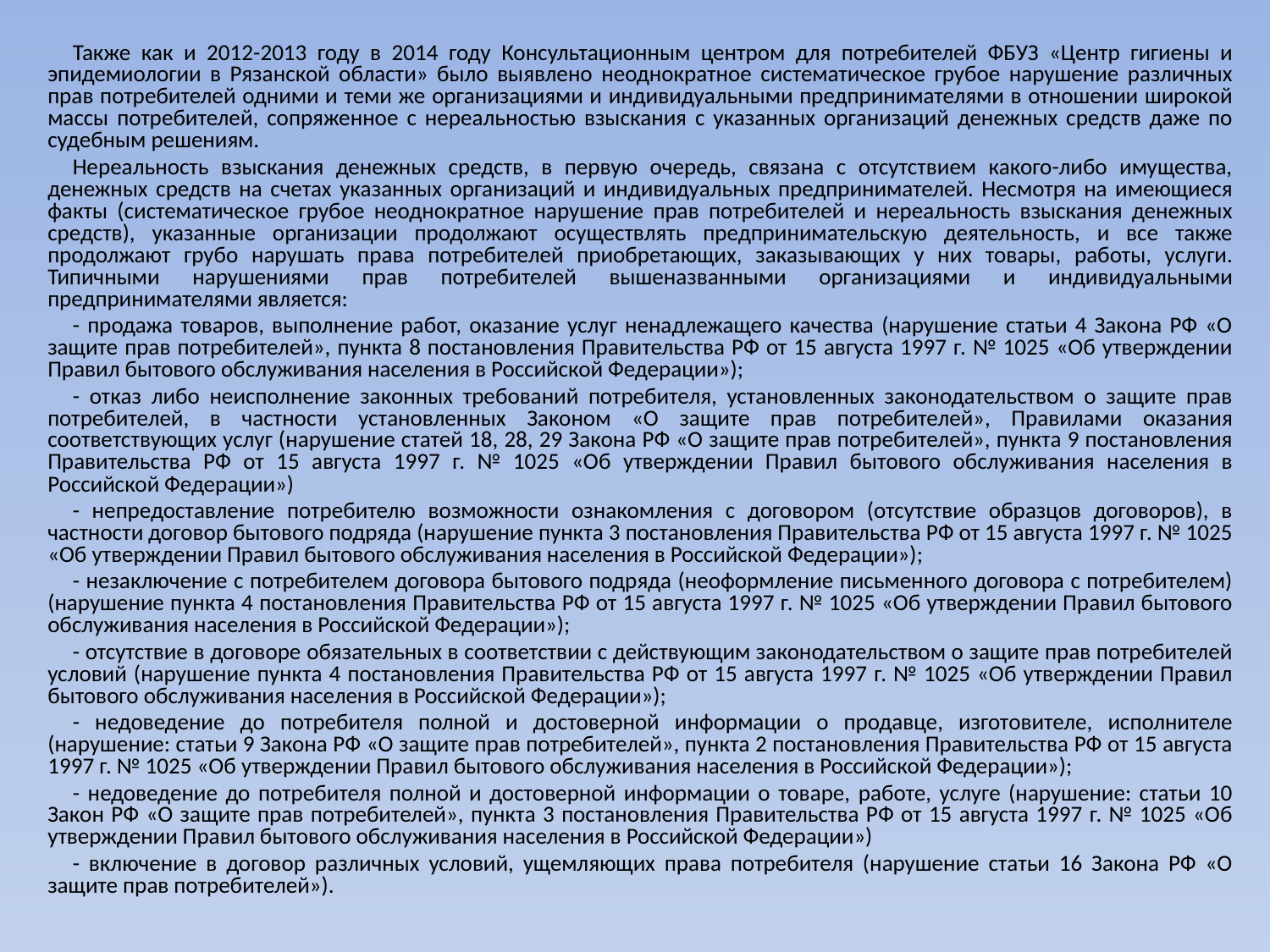

Также как и 2012-2013 году в 2014 году Консультационным центром для потребителей ФБУЗ «Центр гигиены и эпидемиологии в Рязанской области» было выявлено неоднократное систематическое грубое нарушение различных прав потребителей одними и теми же организациями и индивидуальными предпринимателями в отношении широкой массы потребителей, сопряженное с нереальностью взыскания с указанных организаций денежных средств даже по судебным решениям.
Нереальность взыскания денежных средств, в первую очередь, связана с отсутствием какого-либо имущества, денежных средств на счетах указанных организаций и индивидуальных предпринимателей. Несмотря на имеющиеся факты (систематическое грубое неоднократное нарушение прав потребителей и нереальность взыскания денежных средств), указанные организации продолжают осуществлять предпринимательскую деятельность, и все также продолжают грубо нарушать права потребителей приобретающих, заказывающих у них товары, работы, услуги. Типичными нарушениями прав потребителей вышеназванными организациями и индивидуальными предпринимателями является:
- продажа товаров, выполнение работ, оказание услуг ненадлежащего качества (нарушение статьи 4 Закона РФ «О защите прав потребителей», пункта 8 постановления Правительства РФ от 15 августа 1997 г. № 1025 «Об утверждении Правил бытового обслуживания населения в Российской Федерации»);
- отказ либо неисполнение законных требований потребителя, установленных законодательством о защите прав потребителей, в частности установленных Законом «О защите прав потребителей», Правилами оказания соответствующих услуг (нарушение статей 18, 28, 29 Закона РФ «О защите прав потребителей», пункта 9 постановления Правительства РФ от 15 августа 1997 г. № 1025 «Об утверждении Правил бытового обслуживания населения в Российской Федерации»)
- непредоставление потребителю возможности ознакомления с договором (отсутствие образцов договоров), в частности договор бытового подряда (нарушение пункта 3 постановления Правительства РФ от 15 августа 1997 г. № 1025 «Об утверждении Правил бытового обслуживания населения в Российской Федерации»);
- незаключение с потребителем договора бытового подряда (неоформление письменного договора с потребителем) (нарушение пункта 4 постановления Правительства РФ от 15 августа 1997 г. № 1025 «Об утверждении Правил бытового обслуживания населения в Российской Федерации»);
- отсутствие в договоре обязательных в соответствии с действующим законодательством о защите прав потребителей условий (нарушение пункта 4 постановления Правительства РФ от 15 августа 1997 г. № 1025 «Об утверждении Правил бытового обслуживания населения в Российской Федерации»);
- недоведение до потребителя полной и достоверной информации о продавце, изготовителе, исполнителе (нарушение: статьи 9 Закона РФ «О защите прав потребителей», пункта 2 постановления Правительства РФ от 15 августа 1997 г. № 1025 «Об утверждении Правил бытового обслуживания населения в Российской Федерации»);
- недоведение до потребителя полной и достоверной информации о товаре, работе, услуге (нарушение: статьи 10 Закон РФ «О защите прав потребителей», пункта 3 постановления Правительства РФ от 15 августа 1997 г. № 1025 «Об утверждении Правил бытового обслуживания населения в Российской Федерации»)
- включение в договор различных условий, ущемляющих права потребителя (нарушение статьи 16 Закона РФ «О защите прав потребителей»).